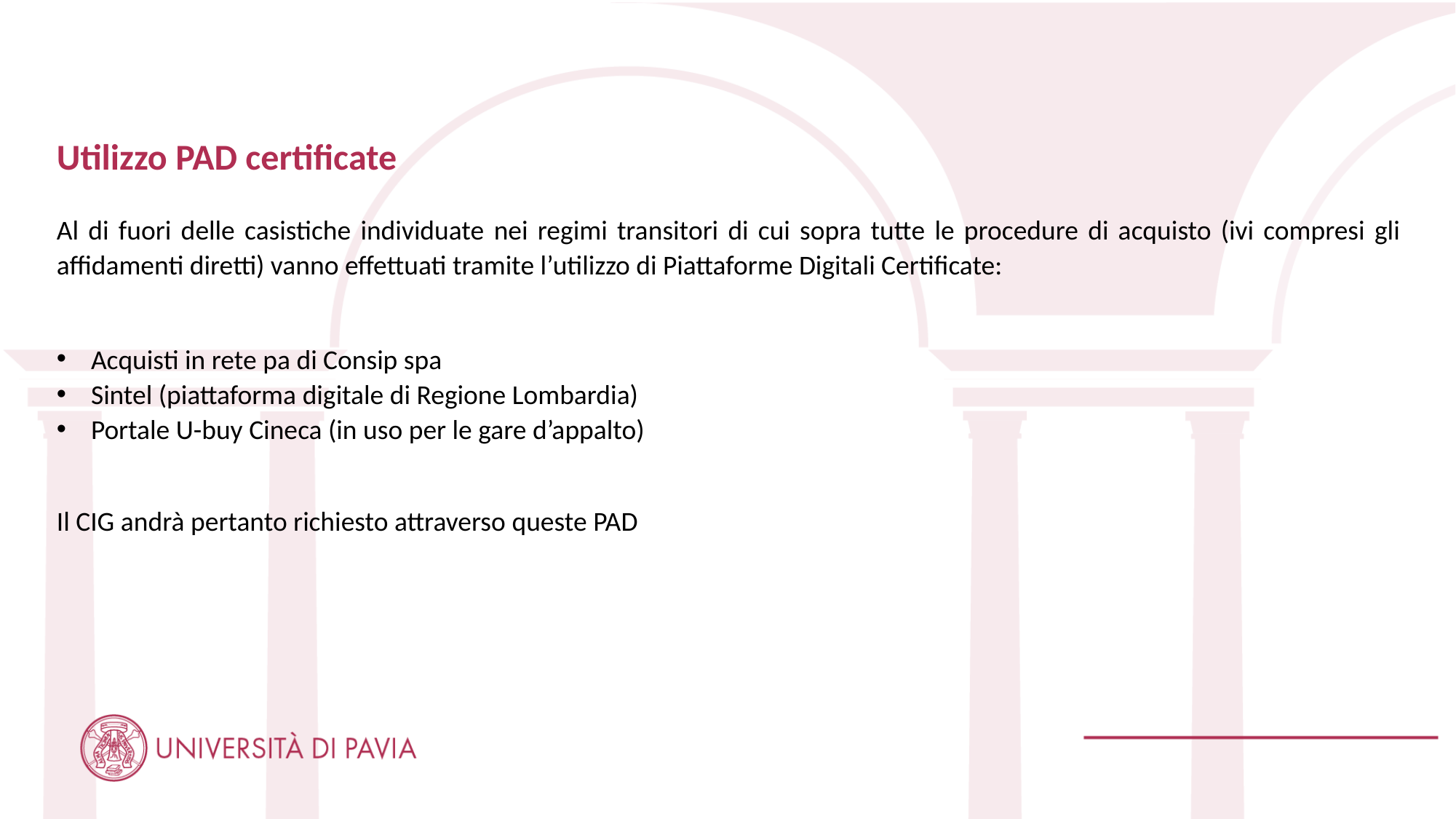

Utilizzo PAD certificate

Al di fuori delle casistiche individuate nei regimi transitori di cui sopra tutte le procedure di acquisto (ivi compresi gli affidamenti diretti) vanno effettuati tramite l’utilizzo di Piattaforme Digitali Certificate:

Acquisti in rete pa di Consip spa
Sintel (piattaforma digitale di Regione Lombardia)
Portale U-buy Cineca (in uso per le gare d’appalto)

Il CIG andrà pertanto richiesto attraverso queste PAD